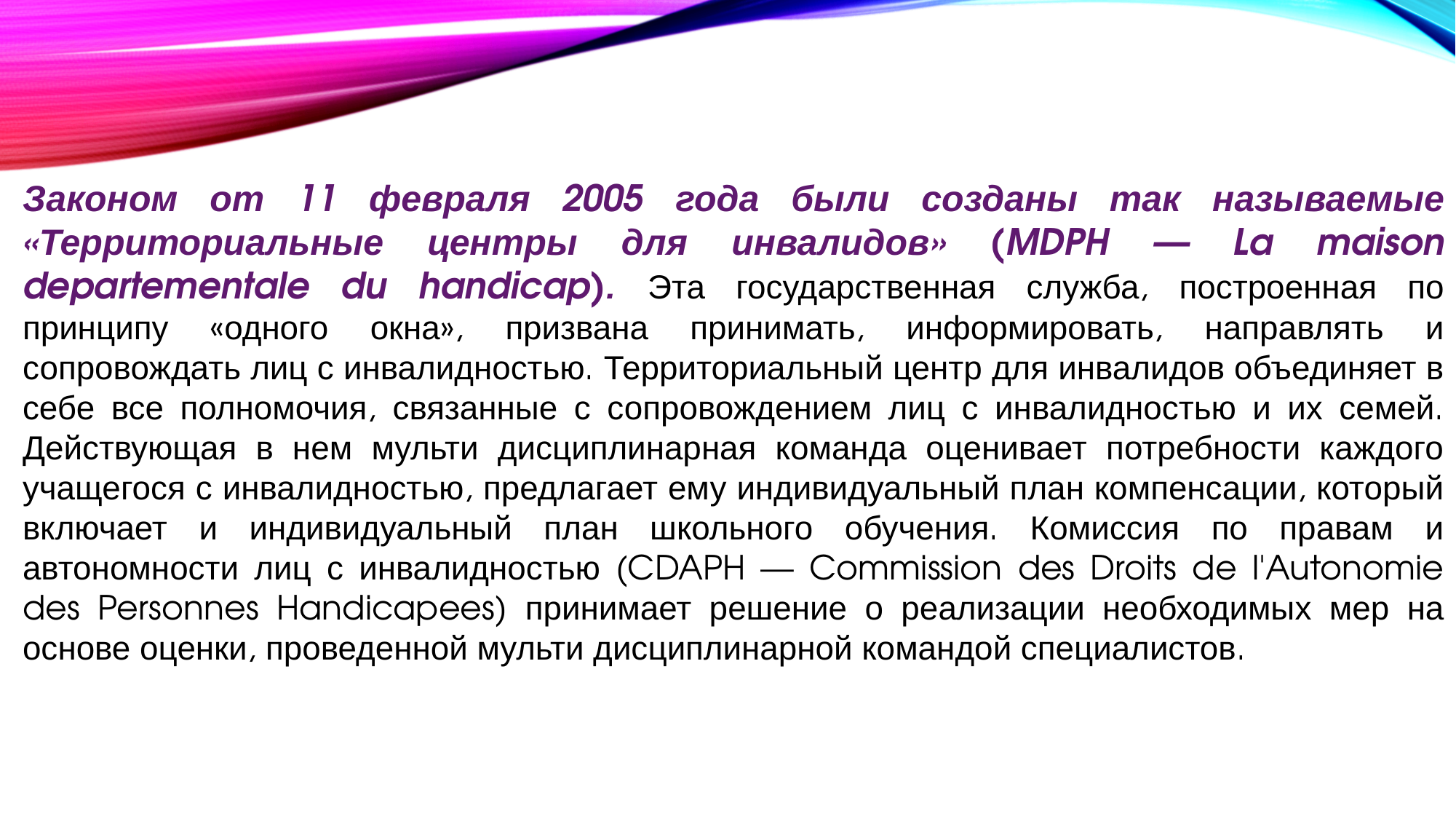

Законом от 11 февраля 2005 года были созданы так называемые «Территориальные центры для инвалидов» (MDPH — La maison departementale du handicap). Эта государственная служба, построенная по принципу «одного окна», призвана принимать, информировать, направлять и сопровождать лиц с инвалидностью. Территориальный центр для инвалидов объединяет в себе все полномочия, связанные с сопровождением лиц с инвалидностью и их семей. Действующая в нем мульти дисциплинарная команда оценивает потребности каждого учащегося с инвалидностью, предлагает ему индивидуальный план компенсации, который включает и индивидуальный план школьного обучения. Комиссия по правам и автономности лиц с инвалидностью (CDAPH — Commission des Droits de l'Autonomie des Personnes Handicapees) принимает решение о реализации необходимых мер на основе оценки, проведенной мульти дисциплинарной командой специалистов.